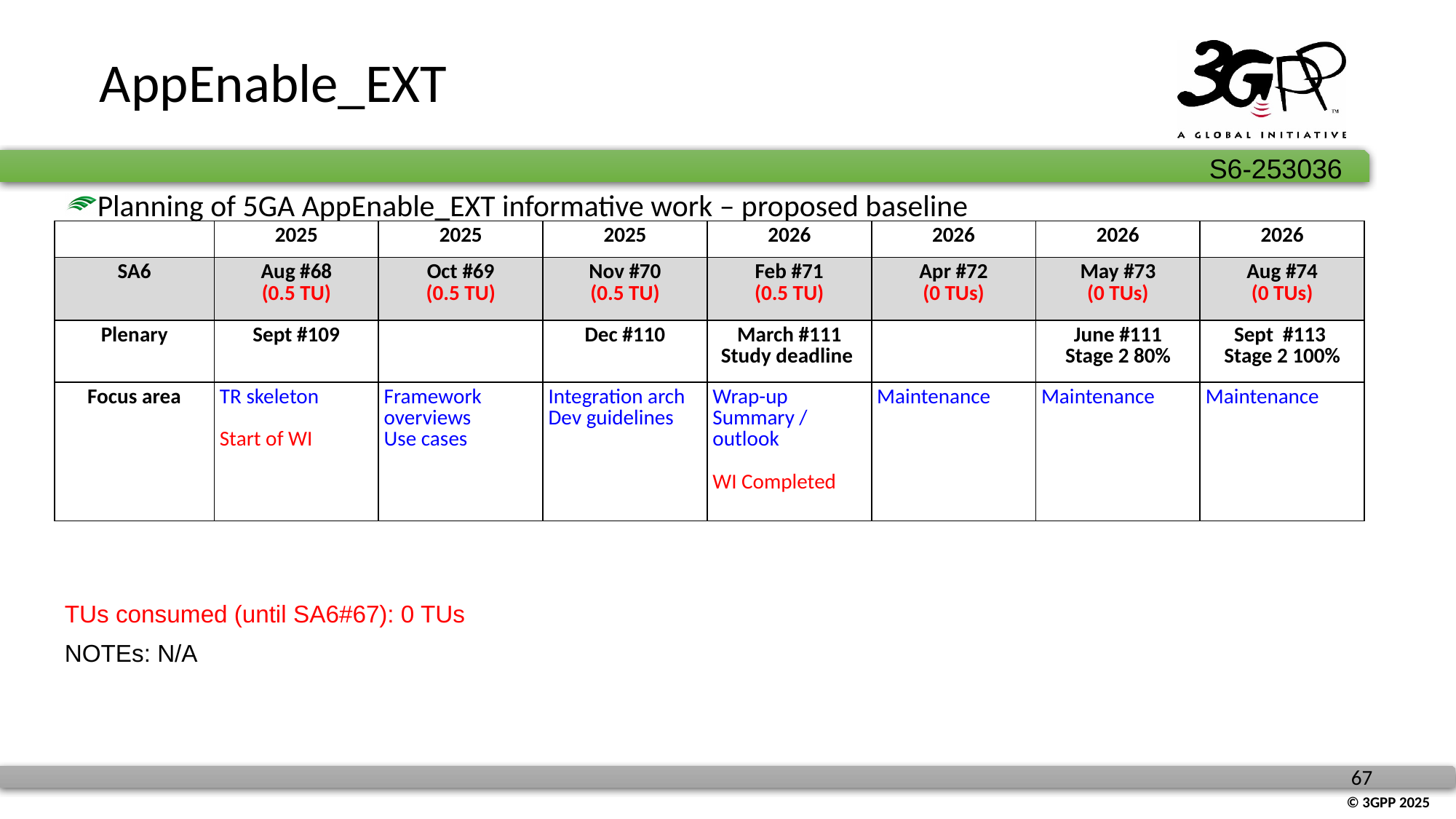

# AppEnable_EXT
Planning of 5GA AppEnable_EXT informative work – proposed baseline
|  | 2025 | 2025 | 2025 | 2026 | 2026 | 2026 | 2026 |
| --- | --- | --- | --- | --- | --- | --- | --- |
| SA6 | Aug #68 (0.5 TU) | Oct #69 (0.5 TU) | Nov #70 (0.5 TU) | Feb #71 (0.5 TU) | Apr #72 (0 TUs) | May #73 (0 TUs) | Aug #74 (0 TUs) |
| Plenary | Sept #109 |  | Dec #110 | March #111 Study deadline |  | June #111 Stage 2 80% | Sept #113  Stage 2 100% |
| Focus area | TR skeleton Start of WI | Framework overviews Use cases | Integration arch Dev guidelines | Wrap-up Summary / outlook WI Completed | Maintenance | Maintenance | Maintenance |
TUs consumed (until SA6#67): 0 TUs
NOTEs: N/A